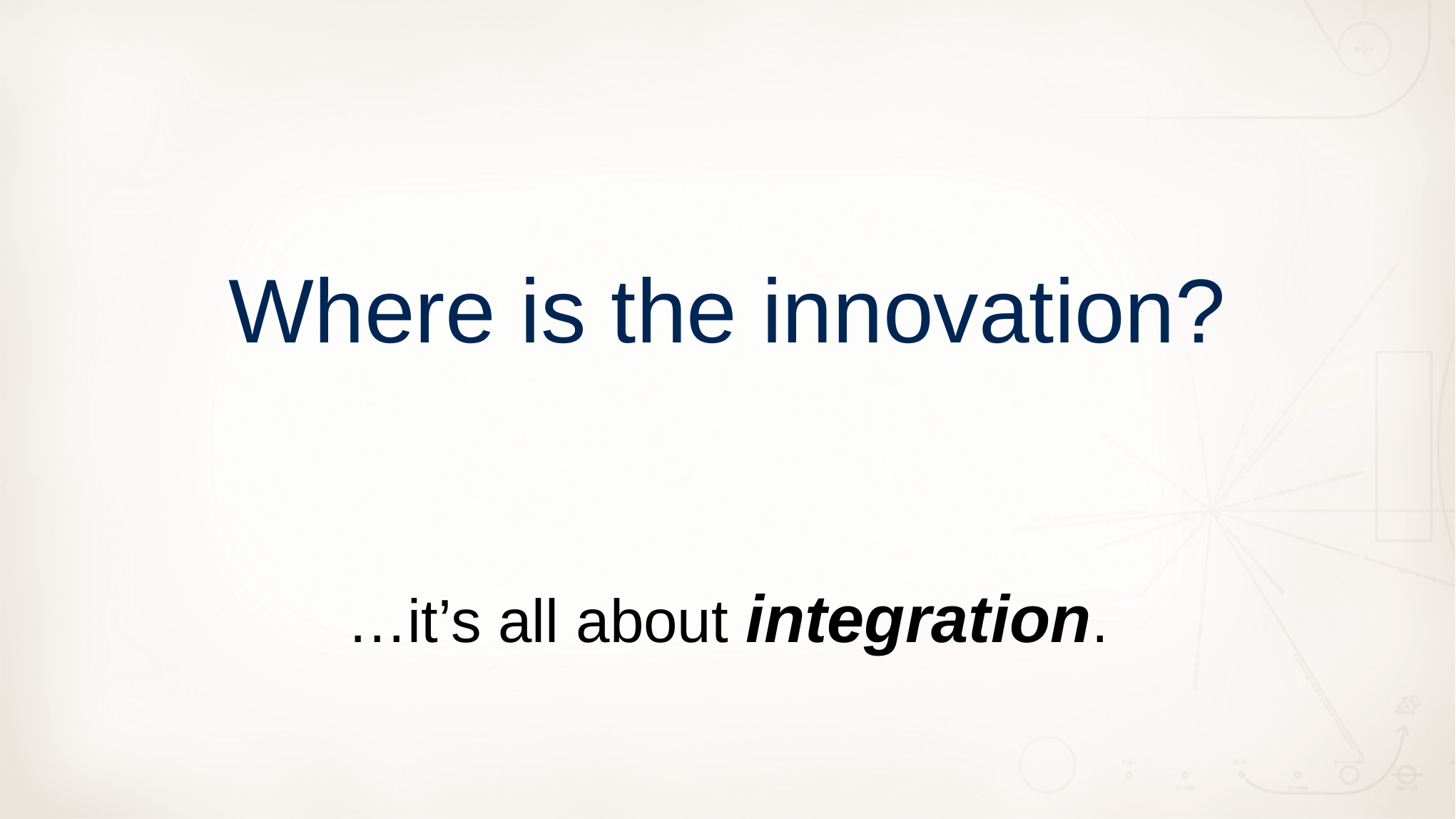

Where is the innovation?

…it’s all about integration.